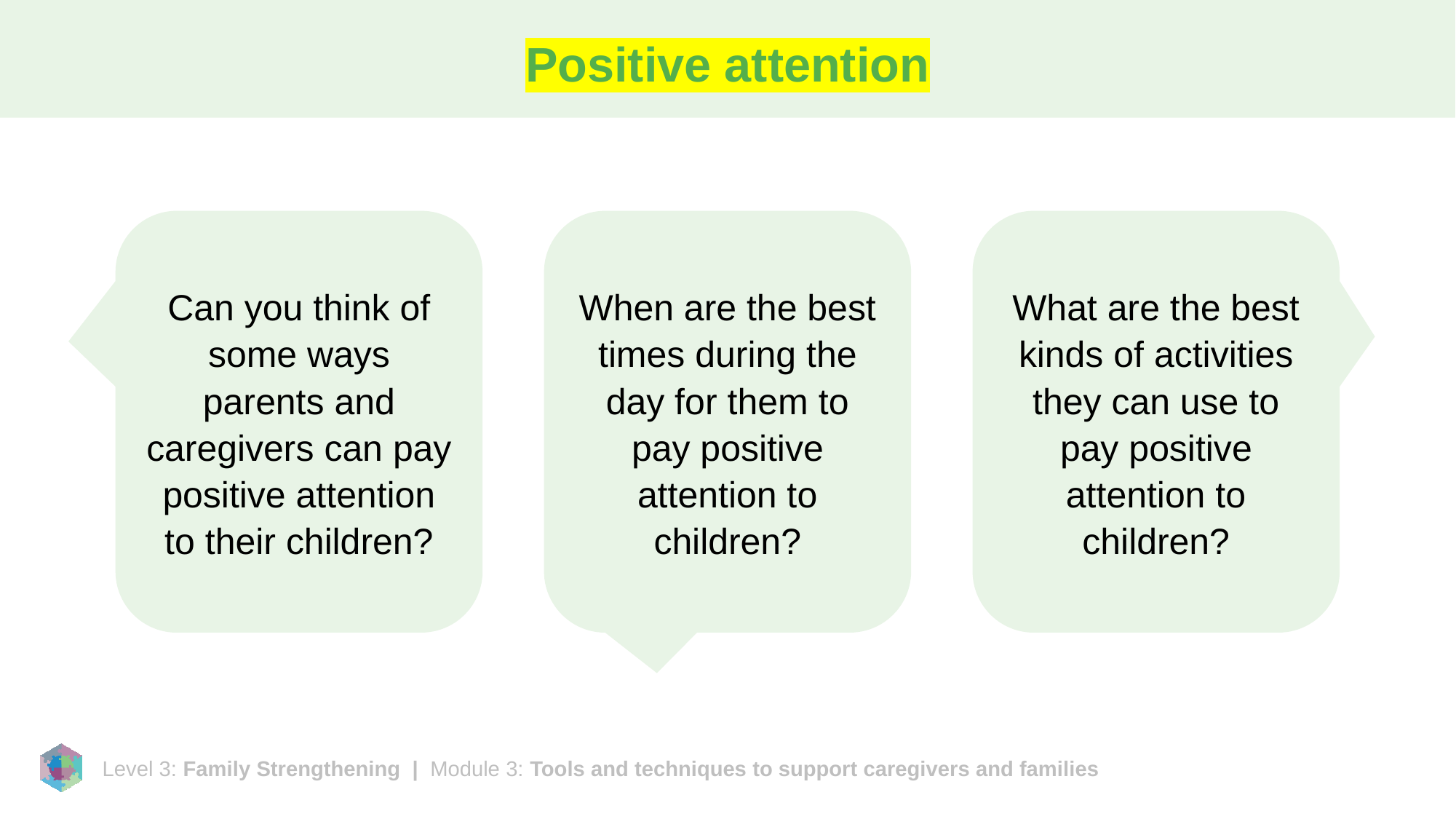

# Positive attention
Can you think of some ways parents and caregivers can pay positive attention to their children?
When are the best times during the day for them to pay positive attention to children?
What are the best kinds of activities they can use to pay positive attention to children?